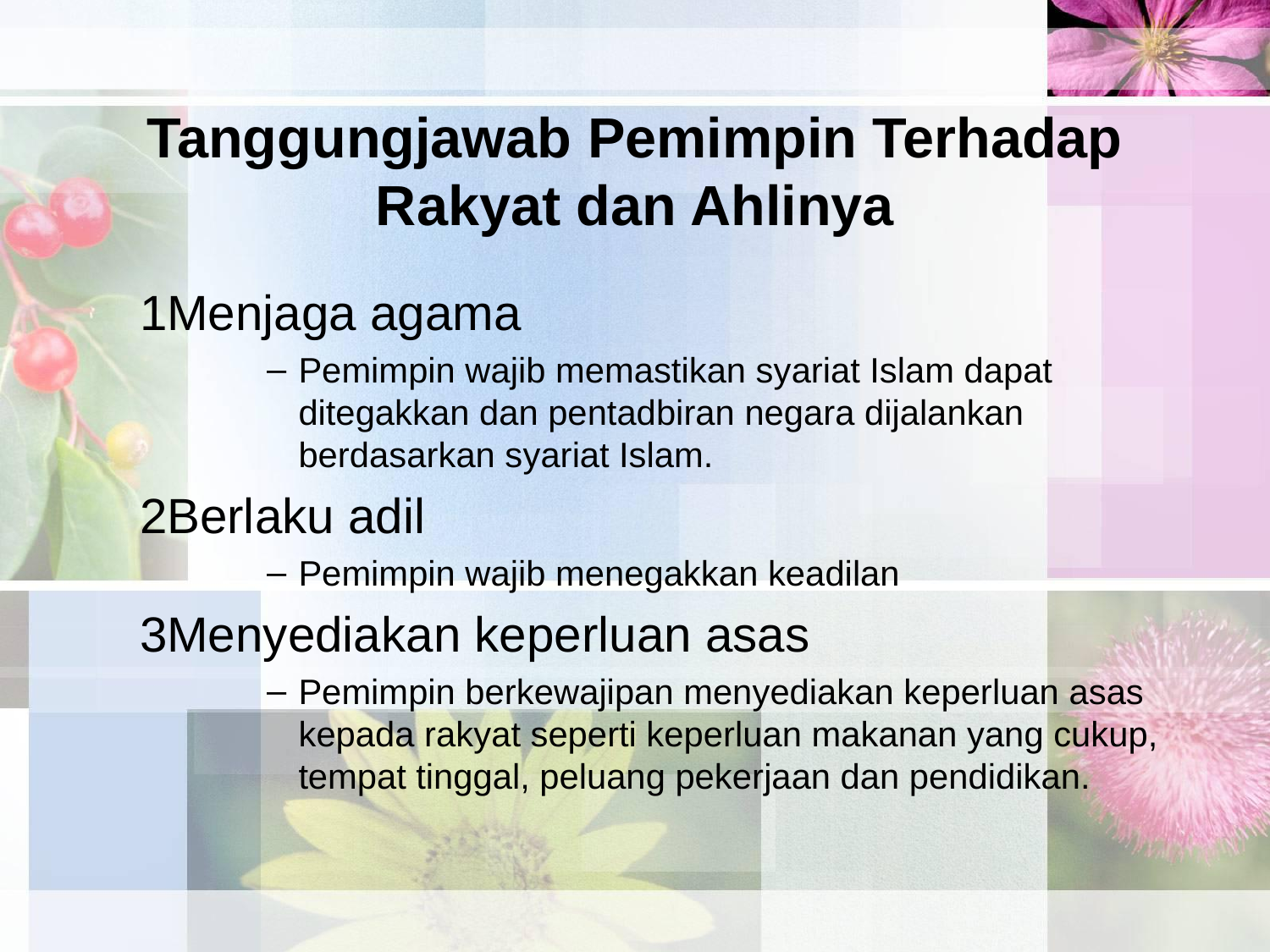

# Tanggungjawab Pemimpin Terhadap Rakyat dan Ahlinya
1Menjaga agama
Pemimpin wajib memastikan syariat Islam dapat ditegakkan dan pentadbiran negara dijalankan berdasarkan syariat Islam.
2Berlaku adil
Pemimpin wajib menegakkan keadilan
3Menyediakan keperluan asas
Pemimpin berkewajipan menyediakan keperluan asas kepada rakyat seperti keperluan makanan yang cukup, tempat tinggal, peluang pekerjaan dan pendidikan.